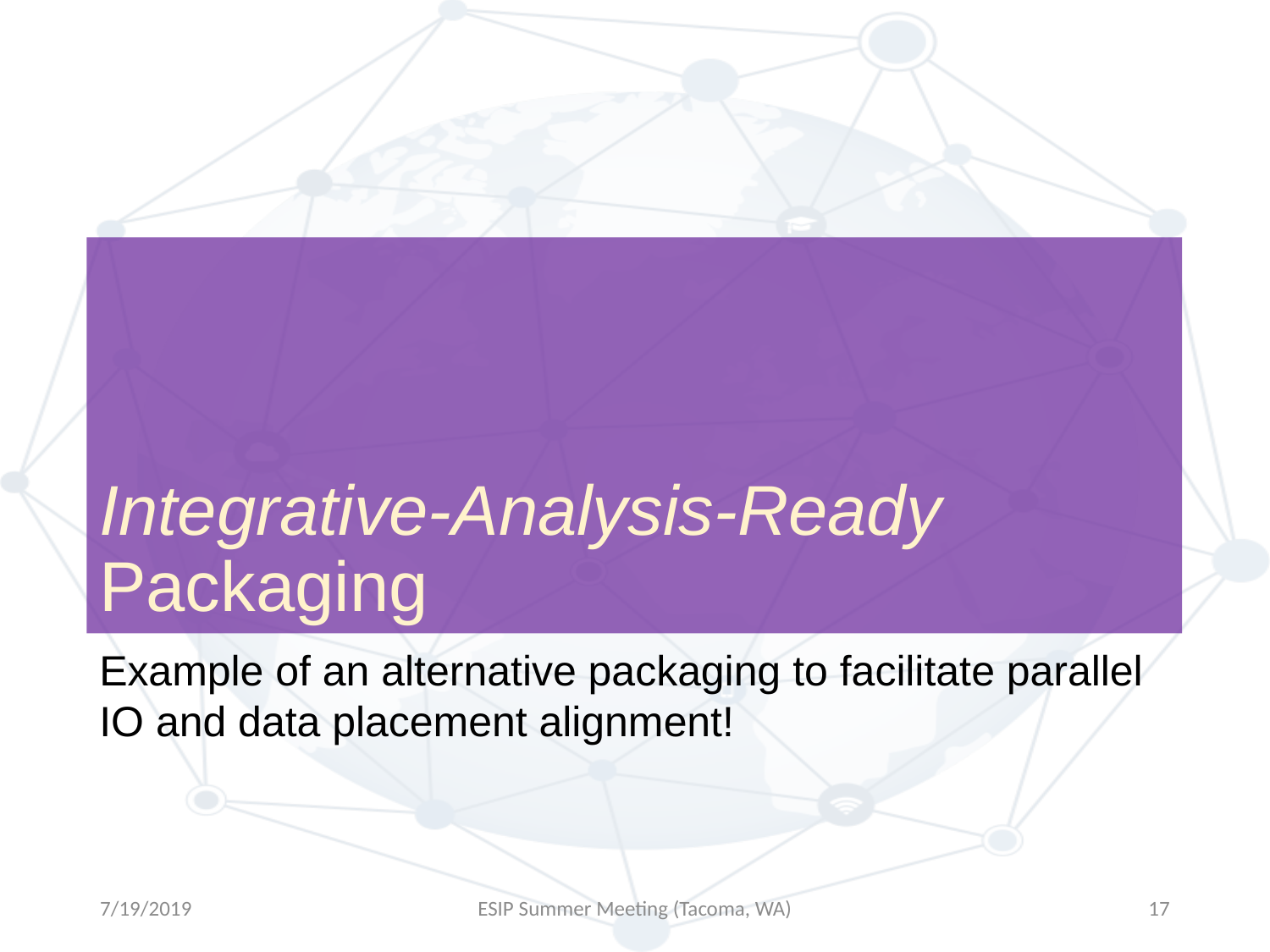

# Integrative-Analysis-Ready Packaging
Example of an alternative packaging to facilitate parallel IO and data placement alignment!
7/19/2019
ESIP Summer Meeting (Tacoma, WA)
17